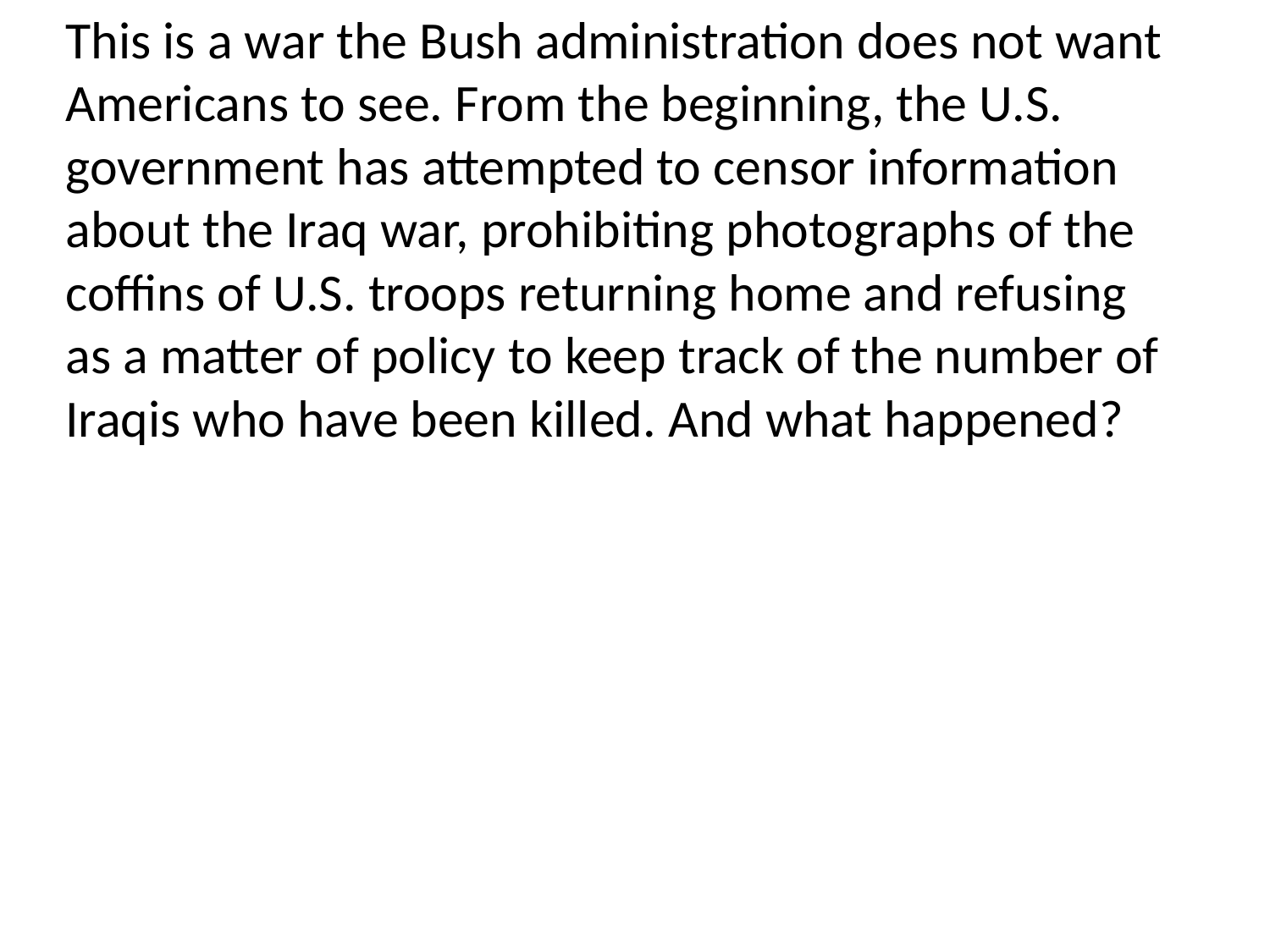

This is a war the Bush administration does not want Americans to see. From the beginning, the U.S. government has attempted to censor information about the Iraq war, prohibiting photographs of the coffins of U.S. troops returning home and refusing as a matter of policy to keep track of the number of Iraqis who have been killed. And what happened?